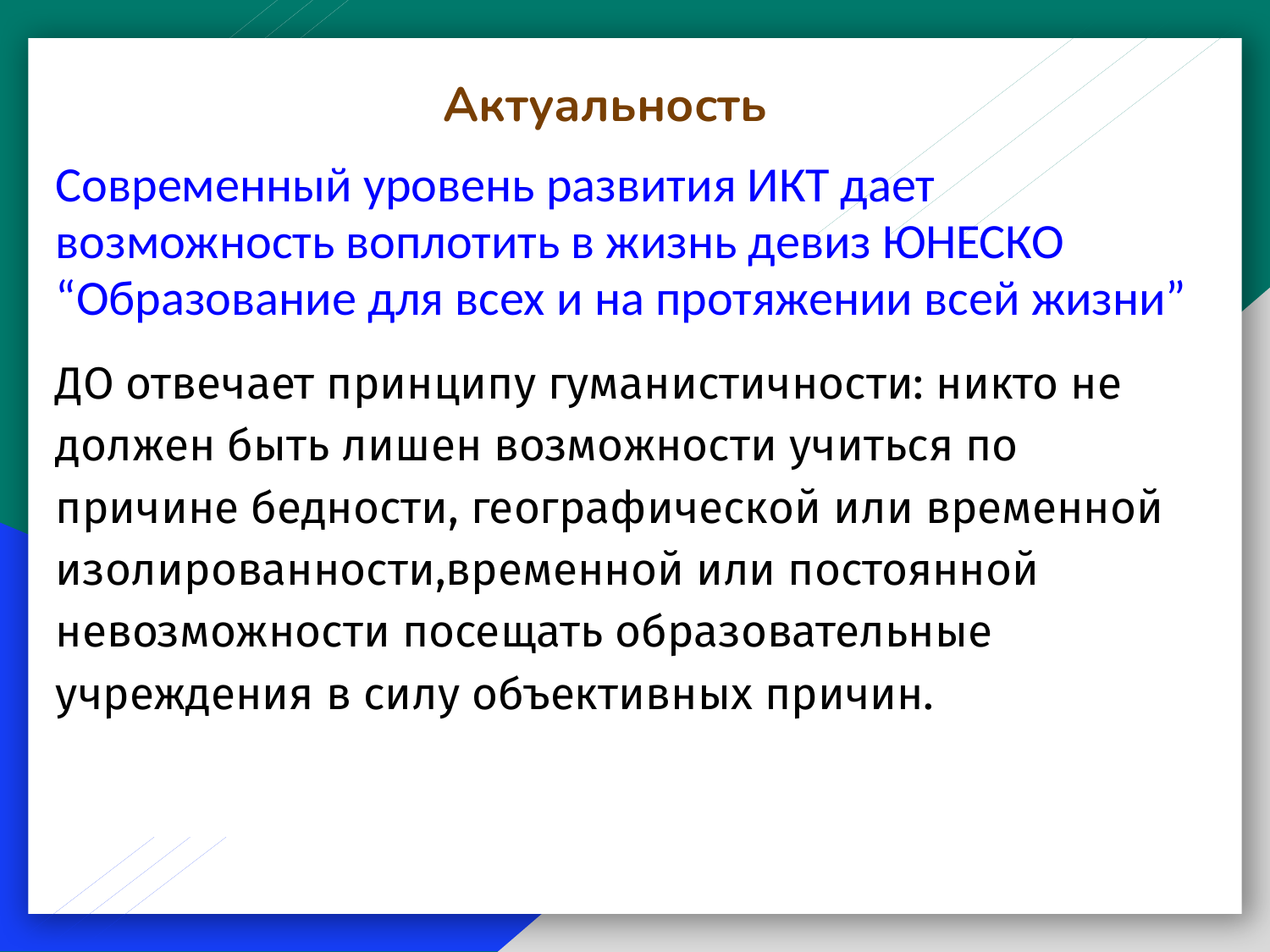

# Актуальность
Современный уровень развития ИКТ дает возможность воплотить в жизнь девиз ЮНЕСКО “Образование для всех и на протяжении всей жизни”
ДО отвечает принципу гуманистичности: никто не должен быть лишен возможности учиться по причине бедности, географической или временной изолированности,временной или постоянной невозможности посещать образовательные учреждения в силу объективных причин.